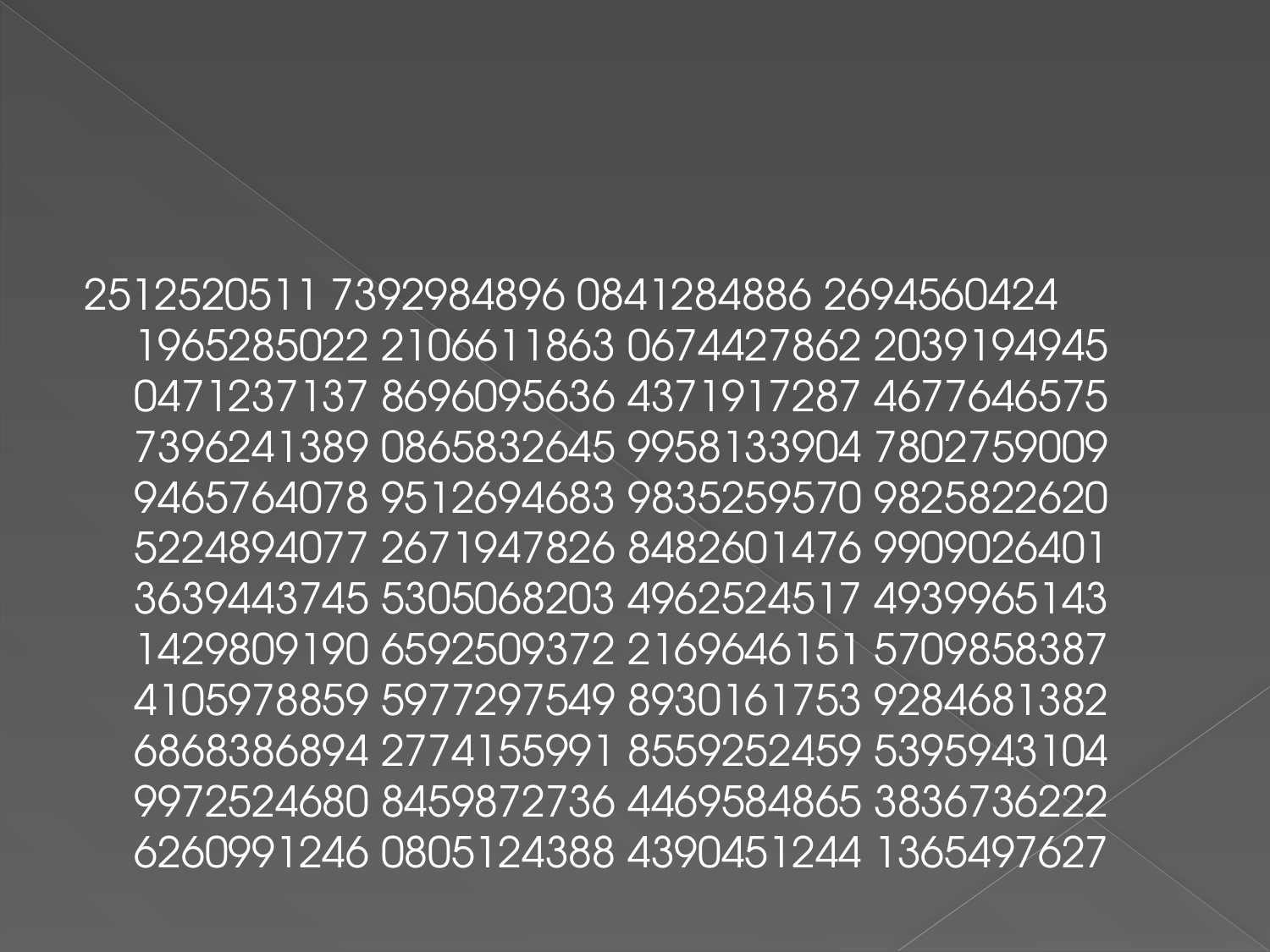

#
2512520511 7392984896 0841284886 2694560424 1965285022 2106611863 0674427862 2039194945 0471237137 8696095636 4371917287 4677646575 7396241389 0865832645 9958133904 7802759009 9465764078 9512694683 9835259570 9825822620 5224894077 2671947826 8482601476 9909026401 3639443745 5305068203 4962524517 4939965143 1429809190 6592509372 2169646151 5709858387 4105978859 5977297549 8930161753 9284681382 6868386894 2774155991 8559252459 5395943104 9972524680 8459872736 4469584865 3836736222 6260991246 0805124388 4390451244 1365497627